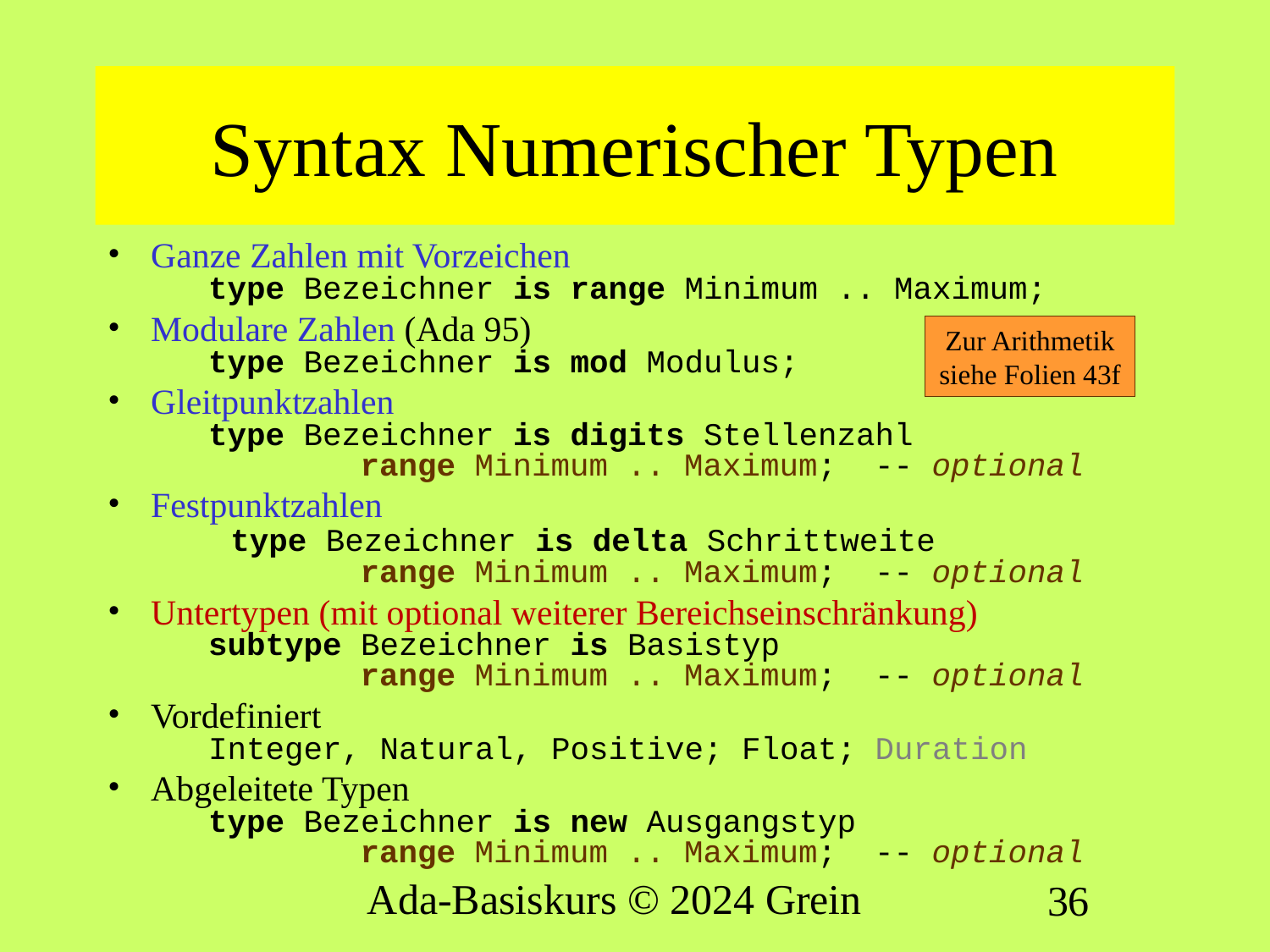

# Syntax Numerischer Typen
Ganze Zahlen mit Vorzeichen
		type Bezeichner is range Minimum .. Maximum;
Modulare Zahlen (Ada 95)
		type Bezeichner is mod Modulus;
Gleitpunktzahlen
		type Bezeichner is digits Stellenzahl
           range Minimum .. Maximum;  -- optional
Festpunktzahlen
         type Bezeichner is delta Schrittweite
           range Minimum .. Maximum;  -- optional
Untertypen (mit optional weiterer Bereichseinschränkung)
		subtype Bezeichner is Basistyp
           range Minimum .. Maximum;  -- optional
Vordefiniert
		Integer, Natural, Positive; Float; Duration
Abgeleitete Typen
		type Bezeichner is new Ausgangstyp
           range Minimum .. Maximum;  -- optional
Zur Arithmetik siehe Folien 43f
Ada-Basiskurs © 2024 Grein
36